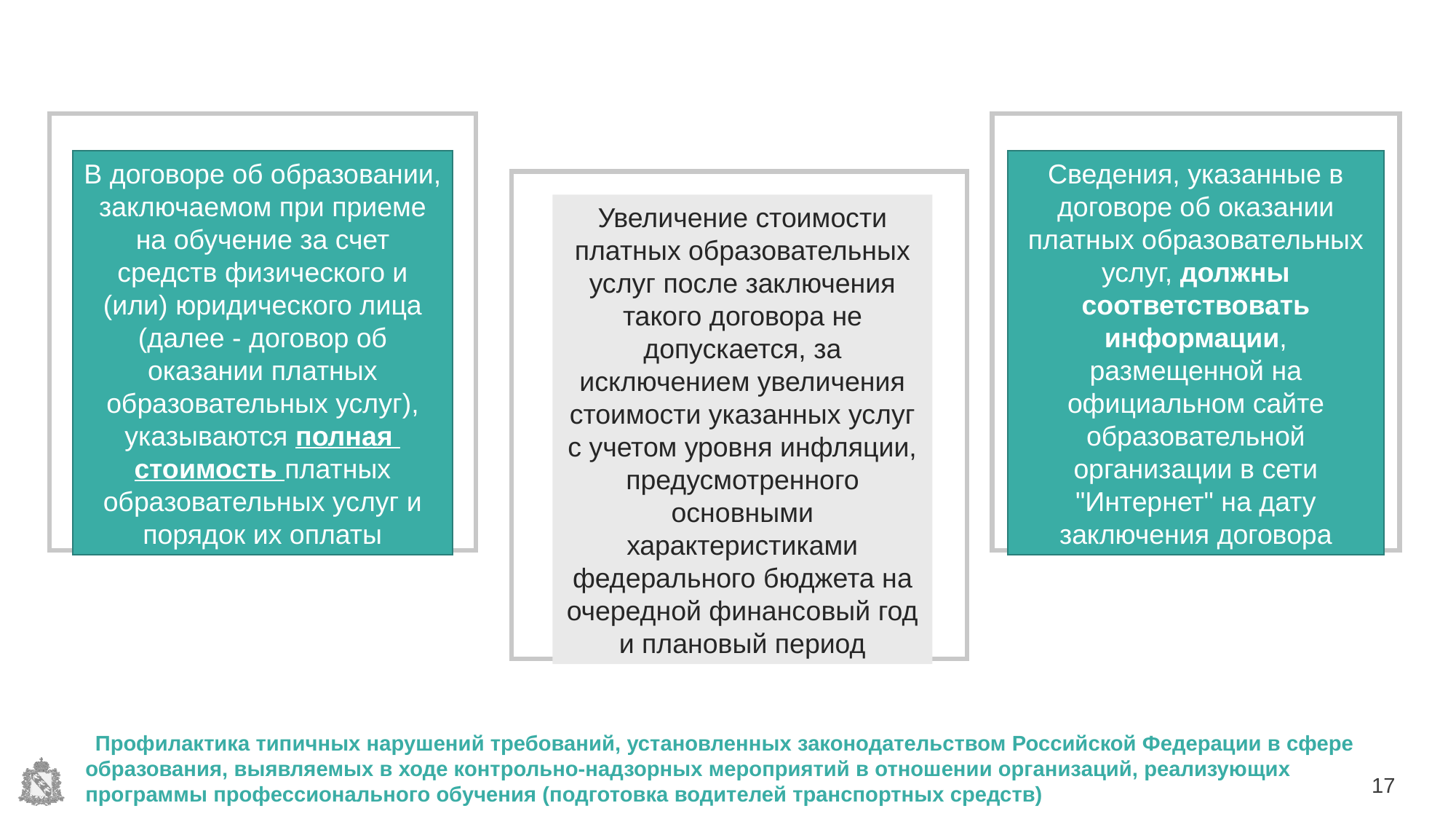

Сведения, указанные в договоре об оказании платных образовательных услуг, должны соответствовать информации, размещенной на официальном сайте образовательной организации в сети "Интернет" на дату заключения договора
В договоре об образовании, заключаемом при приеме на обучение за счет средств физического и (или) юридического лица (далее - договор об оказании платных образовательных услуг), указываются полная  стоимость платных образовательных услуг и порядок их оплаты

Увеличение стоимости платных образовательных услуг после заключения такого договора не допускается, за исключением увеличения стоимости указанных услуг с учетом уровня инфляции, предусмотренного основными характеристиками федерального бюджета на очередной финансовый год и плановый период